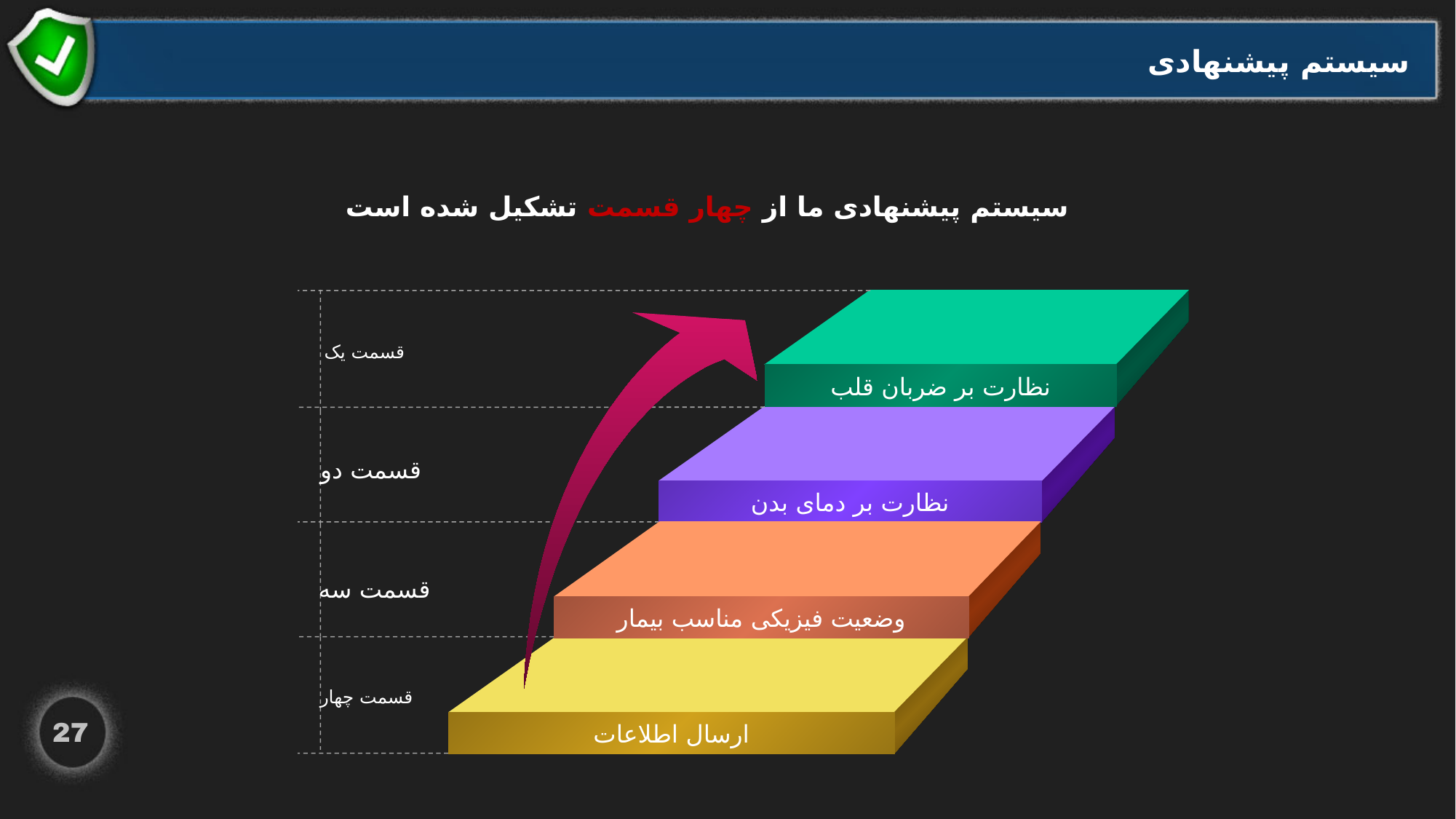

سیستم پیشنهادی
سیستم پیشنهادی ما از چهار قسمت تشکیل شده است

قسمت یک
نظارت بر ضربان قلب

قسمت دو
نظارت بر دمای بدن

قسمت سه
وضعیت فیزیکی مناسب بیمار

قسمت چهار
27
ارسال اطلاعات